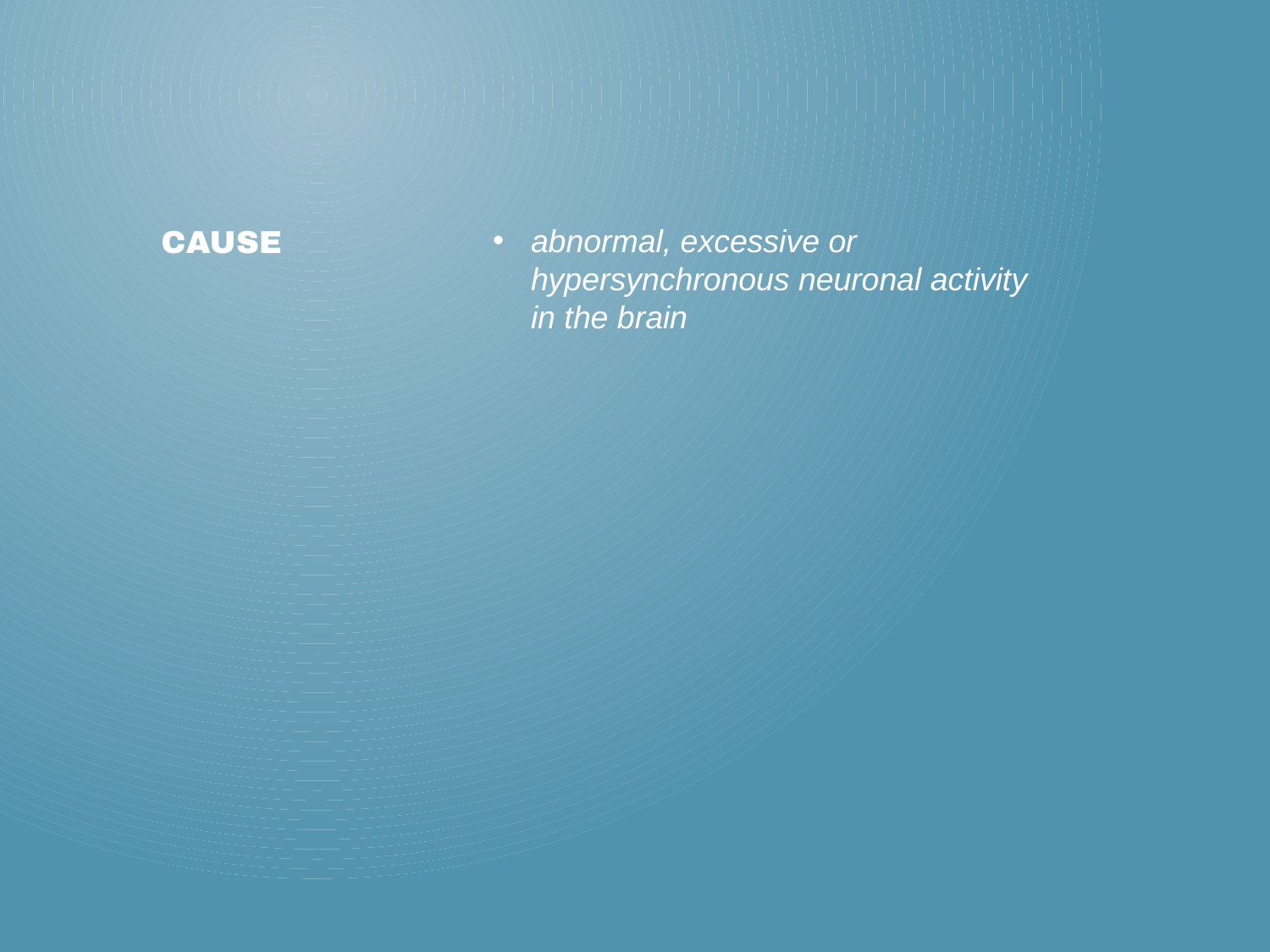

abnormal, excessive or hypersynchronous neuronal activity in the brain

# Cause